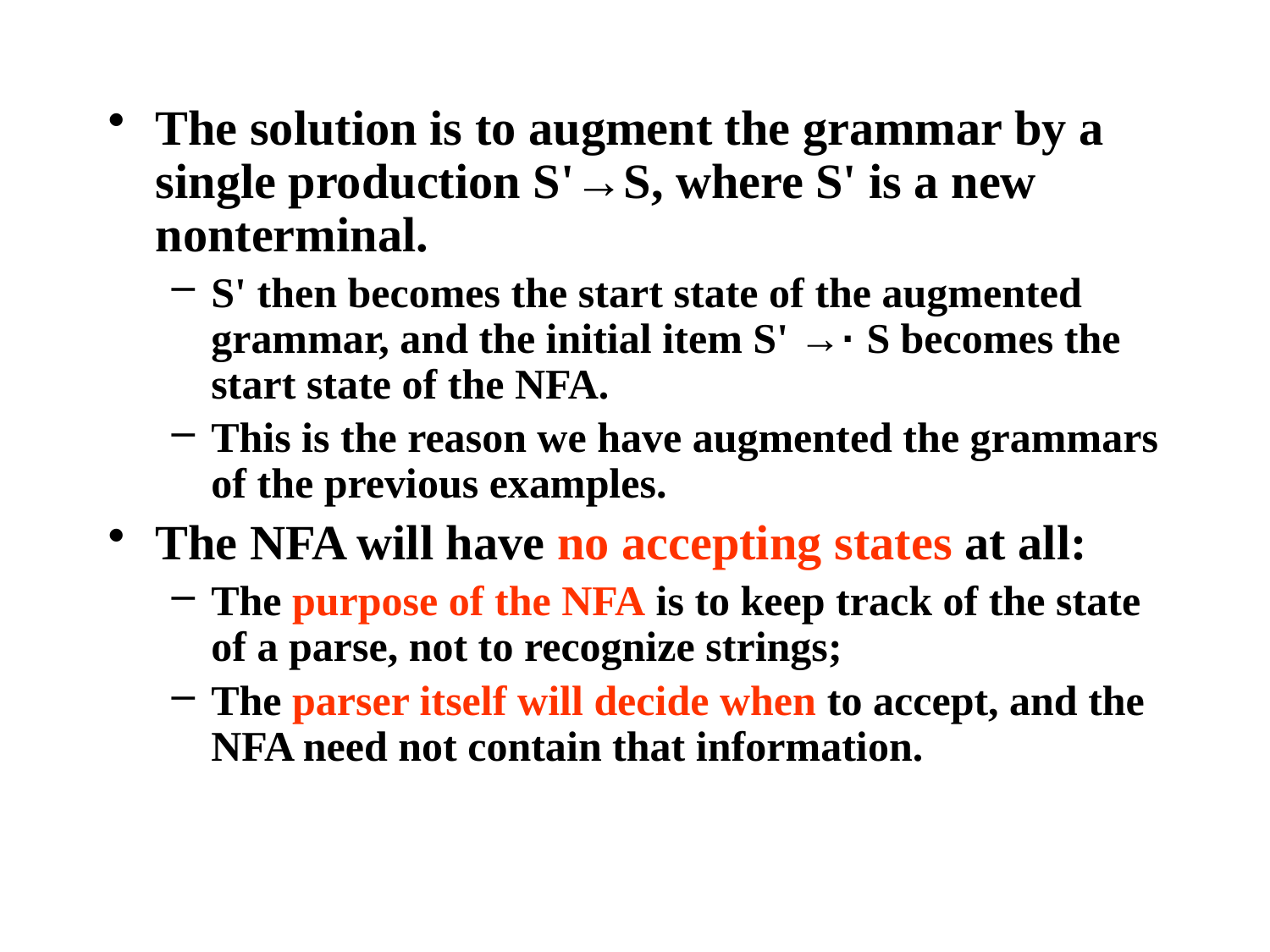

The solution is to augment the grammar by a single production S'→S, where S' is a new nonterminal.
S' then becomes the start state of the augmented grammar, and the initial item S' →· S becomes the start state of the NFA.
This is the reason we have augmented the grammars of the previous examples.
The NFA will have no accepting states at all:
The purpose of the NFA is to keep track of the state of a parse, not to recognize strings;
The parser itself will decide when to accept, and the NFA need not contain that information.